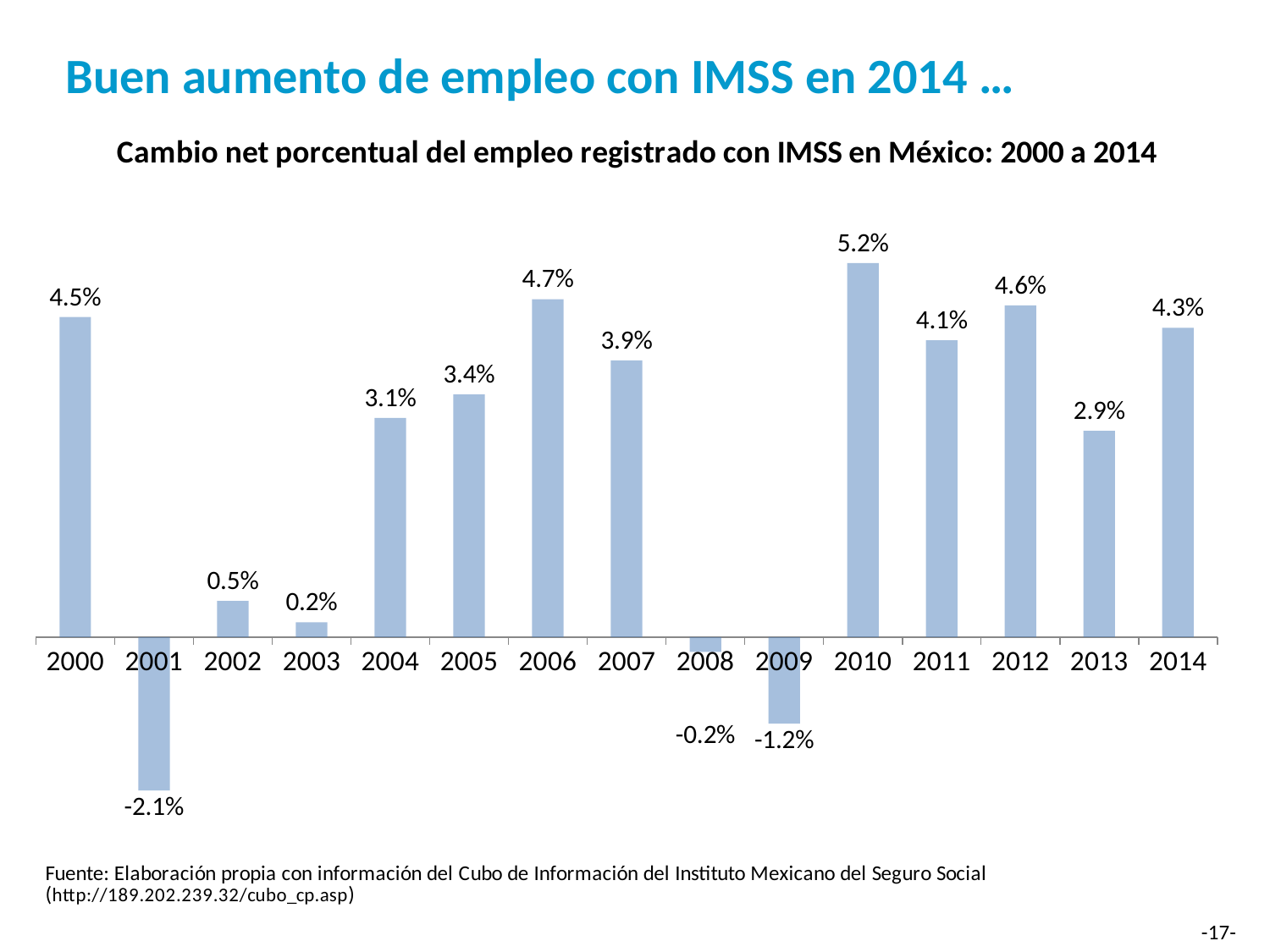

# Buen aumento de empleo con IMSS en 2014 …

### Chart

| Category |  |
|---|---|
| 2000 | 0.04474111625325322 |
| 2001 | -0.021452013867448803 |
| 2002 | 0.005041186202057441 |
| 2003 | 0.002066659412648528 |
| 2004 | 0.03061746032924441 |
| 2005 | 0.0339343128251783 |
| 2006 | 0.04723224207818895 |
| 2007 | 0.03868949881317327 |
| 2008 | -0.002082602216008693 |
| 2009 | -0.012111128720407654 |
| 2010 | 0.05228886729241852 |
| 2011 | 0.041492706690912 |
| 2012 | 0.046364330159569804 |
| 2013 | 0.028826843509259688 |
| 2014 | 0.04323893267322886 |
-17-